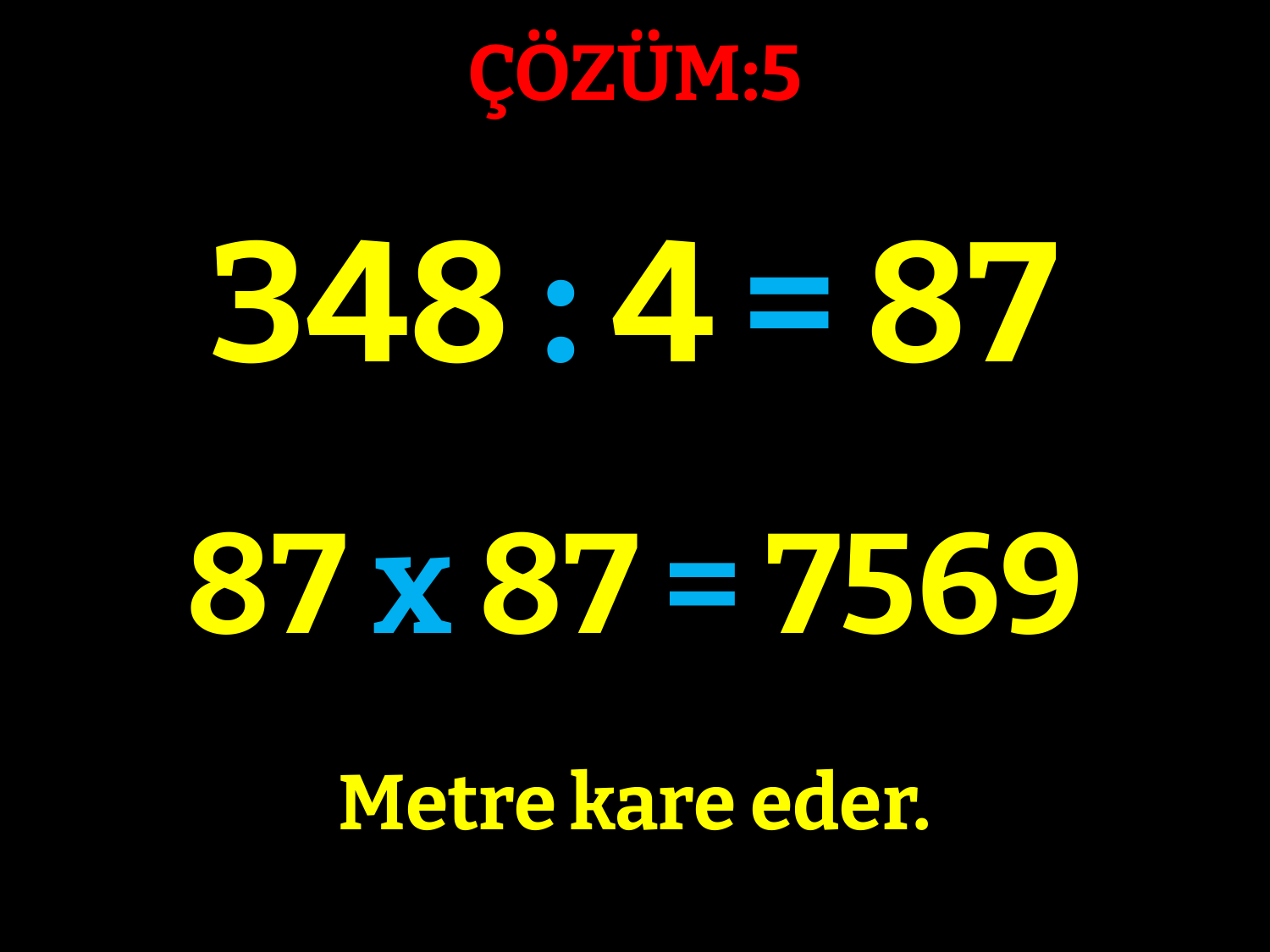

ÇÖZÜM:5
348 : 4 = 87
#
87 x 87 = 7569
Metre kare eder.